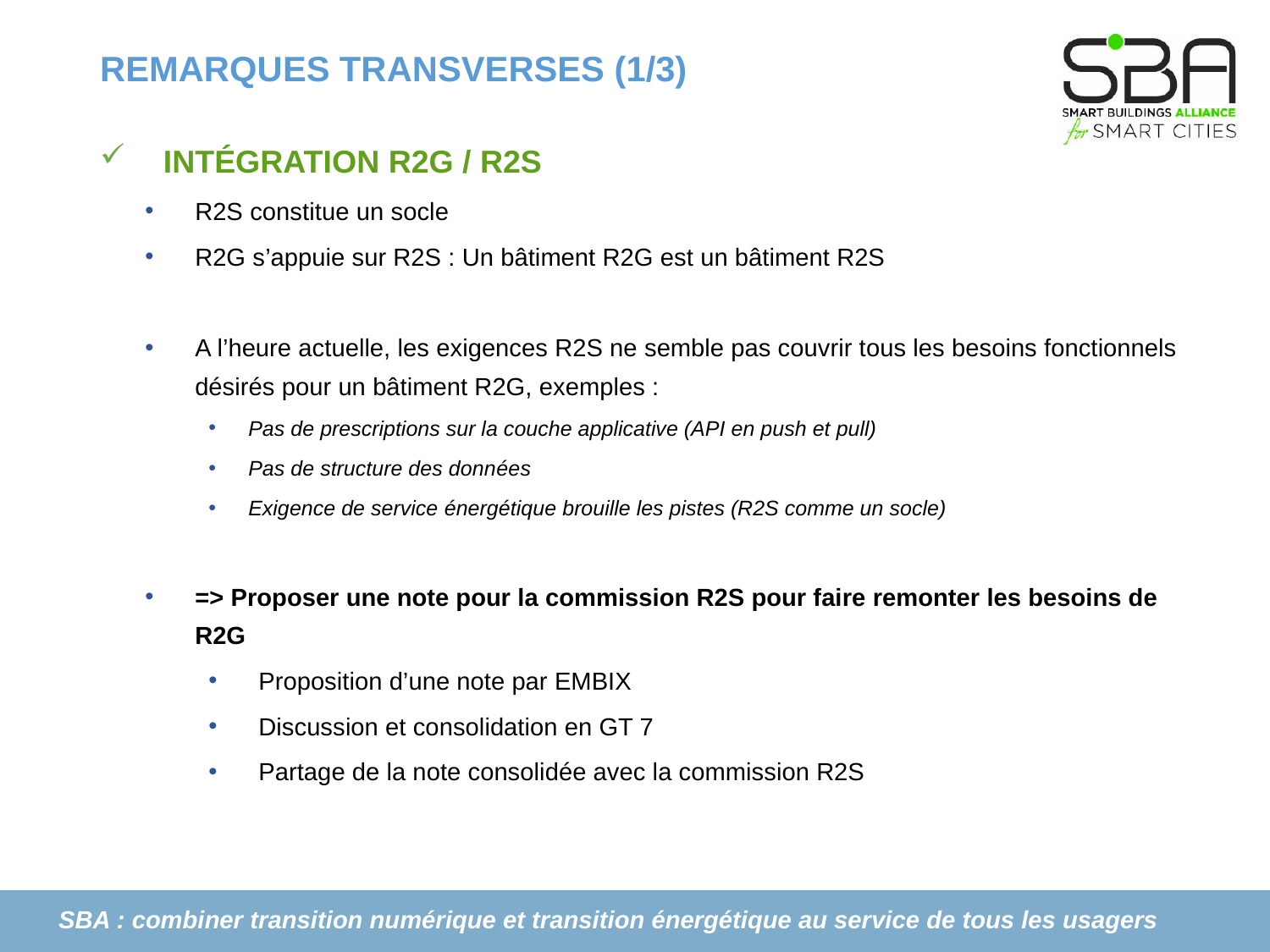

# REMARQUES TRANSVERSES (1/3)
Intégration R2G / R2S
R2S constitue un socle
R2G s’appuie sur R2S : Un bâtiment R2G est un bâtiment R2S

A l’heure actuelle, les exigences R2S ne semble pas couvrir tous les besoins fonctionnels désirés pour un bâtiment R2G, exemples :
Pas de prescriptions sur la couche applicative (API en push et pull)
Pas de structure des données
Exigence de service énergétique brouille les pistes (R2S comme un socle)

=> Proposer une note pour la commission R2S pour faire remonter les besoins de R2G
Proposition d’une note par EMBIX
Discussion et consolidation en GT 7
Partage de la note consolidée avec la commission R2S